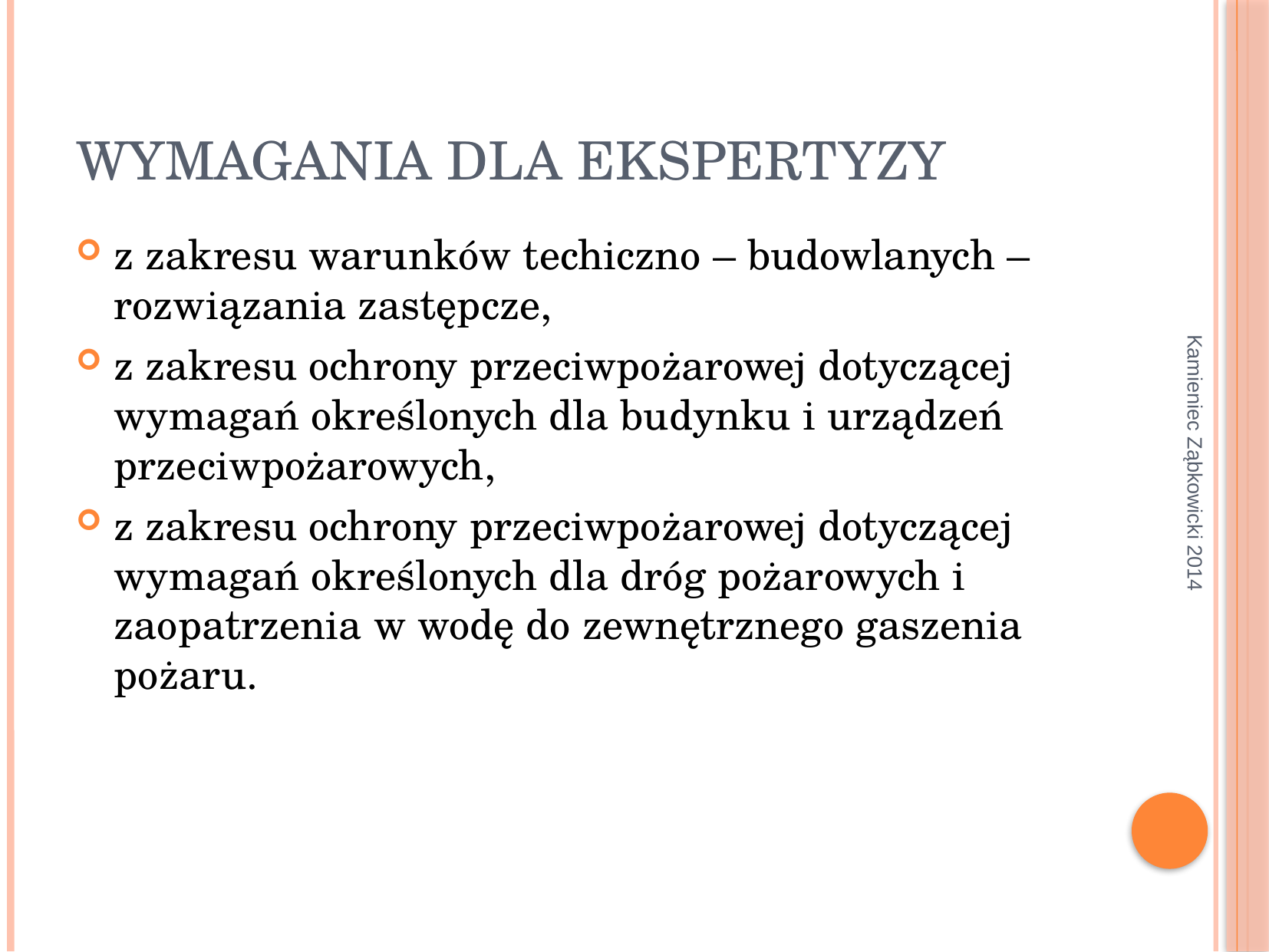

# Wymagania dla ekspertyzy
z zakresu warunków techiczno – budowlanych – rozwiązania zastępcze,
z zakresu ochrony przeciwpożarowej dotyczącej wymagań określonych dla budynku i urządzeń przeciwpożarowych,
z zakresu ochrony przeciwpożarowej dotyczącej wymagań określonych dla dróg pożarowych i zaopatrzenia w wodę do zewnętrznego gaszenia pożaru.
Kamieniec Ząbkowicki 2014